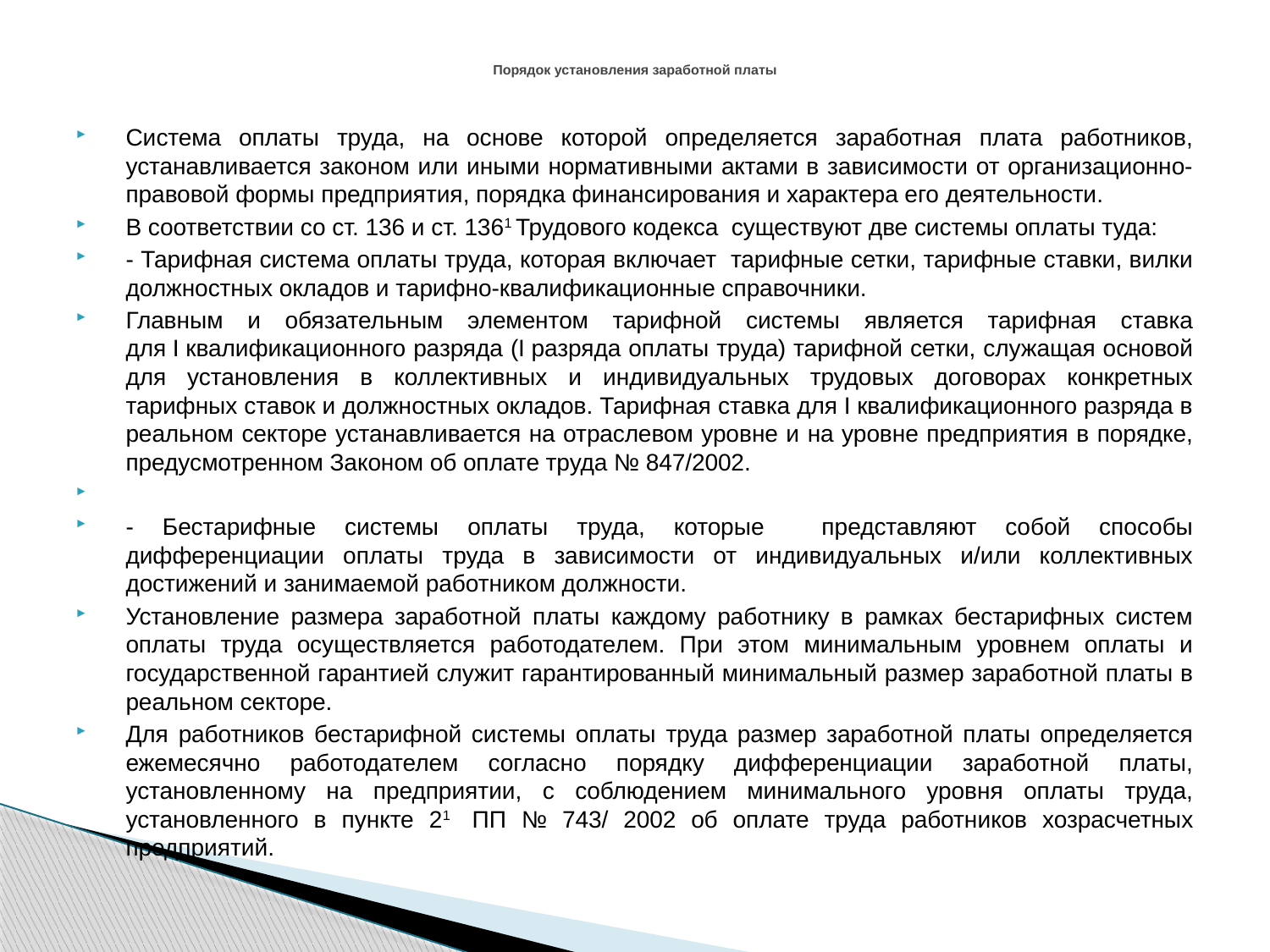

# Порядок установления заработной платы
Система оплаты труда, на основе которой определяется заработная плата работников, устанавливается законом или иными нормативными актами в зависимости от организационно-правовой формы предприятия, порядка финансирования и характера его деятельности.
В соответствии со ст. 136 и ст. 1361 Трудового кодекса  существуют две системы оплаты туда:
- Тарифная система оплаты труда, которая включает  тарифные сетки, тарифные ставки, вилки должностных окладов и тарифно-квалификационные справочники.
Главным и обязательным элементом тарифной системы является тарифная ставка для I квалификационного разряда (I разряда оплаты труда) тарифной сетки, служащая основой для установления в коллективных и индивидуальных трудовых договорах конкретных тарифных ставок и должностных окладов. Тарифная ставка для I квалификационного разряда в реальном секторе устанавливается на отраслевом уровне и на уровне предприятия в порядке, предусмотренном Законом об оплате труда № 847/2002.

- Бестарифные системы оплаты труда, которые  представляют собой способы дифференциации оплаты труда в зависимости от индивидуальных и/или коллективных достижений и занимаемой работником должности.
Установление размера заработной платы каждому работнику в рамках бестарифных систем оплаты труда осуществляется работодателем. При этом минимальным уровнем оплаты и государственной гарантией служит гарантированный минимальный размер заработной платы в реальном секторе.
Для работников бестарифной системы оплаты труда размер заработной платы определяется ежемесячно работодателем согласно порядку дифференциации заработной платы, установленному на предприятии, с соблюдением минимального уровня оплаты труда, установленного в пункте 21  ПП № 743/ 2002 об оплате труда работников хозрасчетных предприятий.